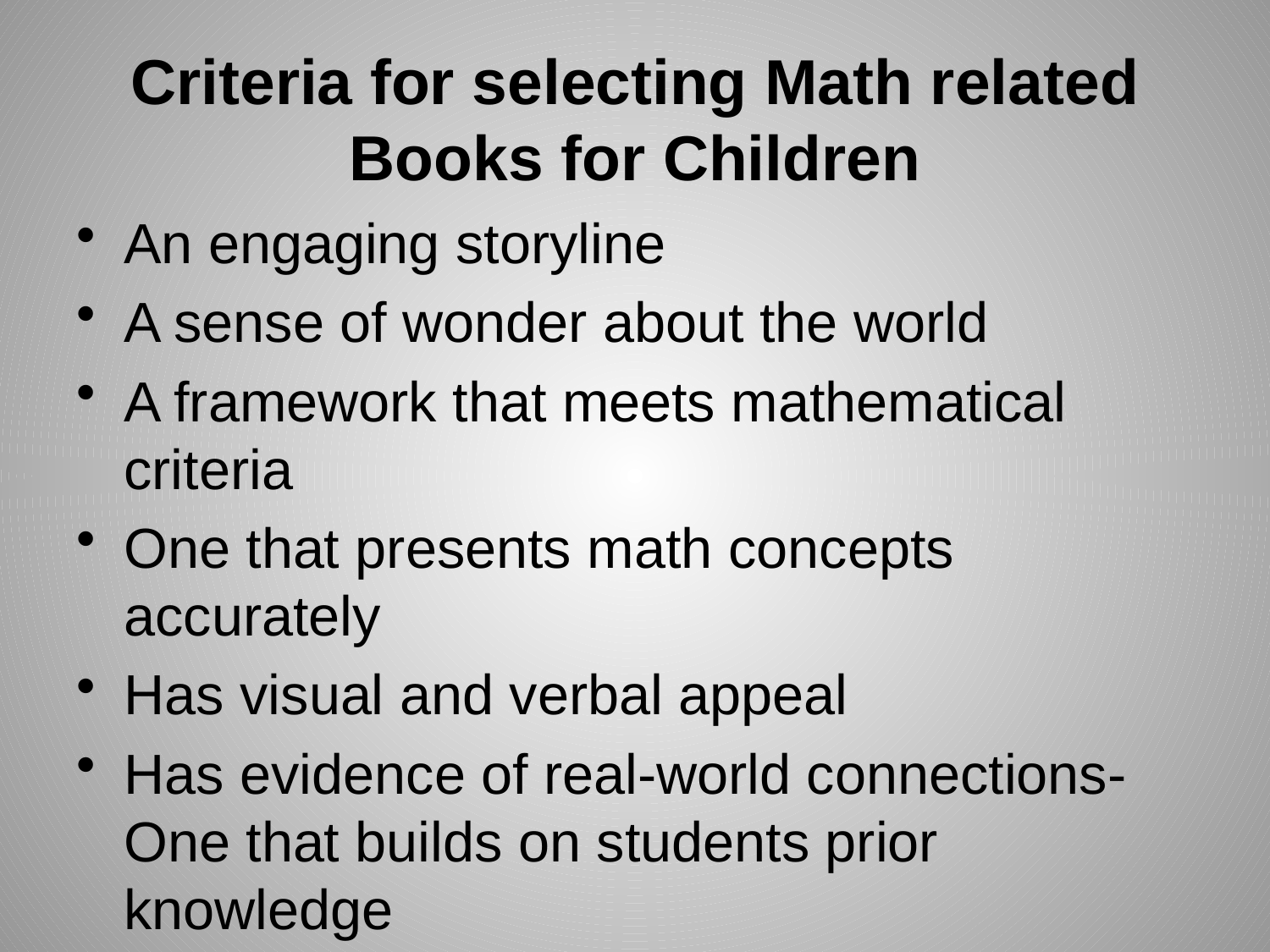

# Criteria for selecting Math related Books for Children
An engaging storyline
A sense of wonder about the world
A framework that meets mathematical criteria
One that presents math concepts accurately
Has visual and verbal appeal
Has evidence of real-world connections-One that builds on students prior knowledge